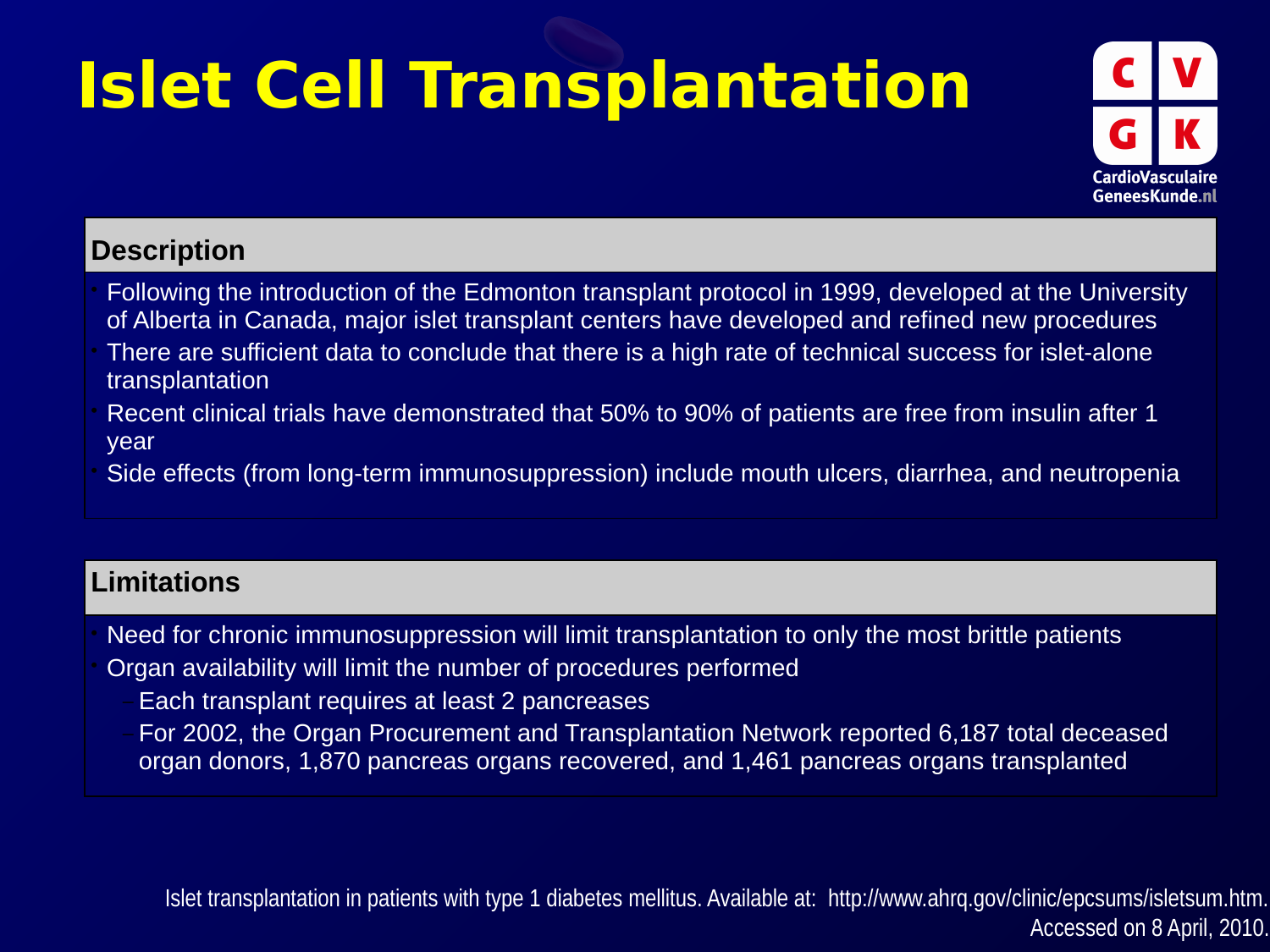

# Islet Cell Transplantation

| Description |
| --- |
| Following the introduction of the Edmonton transplant protocol in 1999, developed at the University of Alberta in Canada, major islet transplant centers have developed and refined new procedures There are sufficient data to conclude that there is a high rate of technical success for islet-alone transplantation Recent clinical trials have demonstrated that 50% to 90% of patients are free from insulin after 1 year Side effects (from long-term immunosuppression) include mouth ulcers, diarrhea, and neutropenia |
|  |
| Limitations |
| Need for chronic immunosuppression will limit transplantation to only the most brittle patients Organ availability will limit the number of procedures performed Each transplant requires at least 2 pancreases For 2002, the Organ Procurement and Transplantation Network reported 6,187 total deceased organ donors, 1,870 pancreas organs recovered, and 1,461 pancreas organs transplanted |
Islet transplantation in patients with type 1 diabetes mellitus. Available at:  http://www.ahrq.gov/clinic/epcsums/isletsum.htm. Accessed on 8 April, 2010.